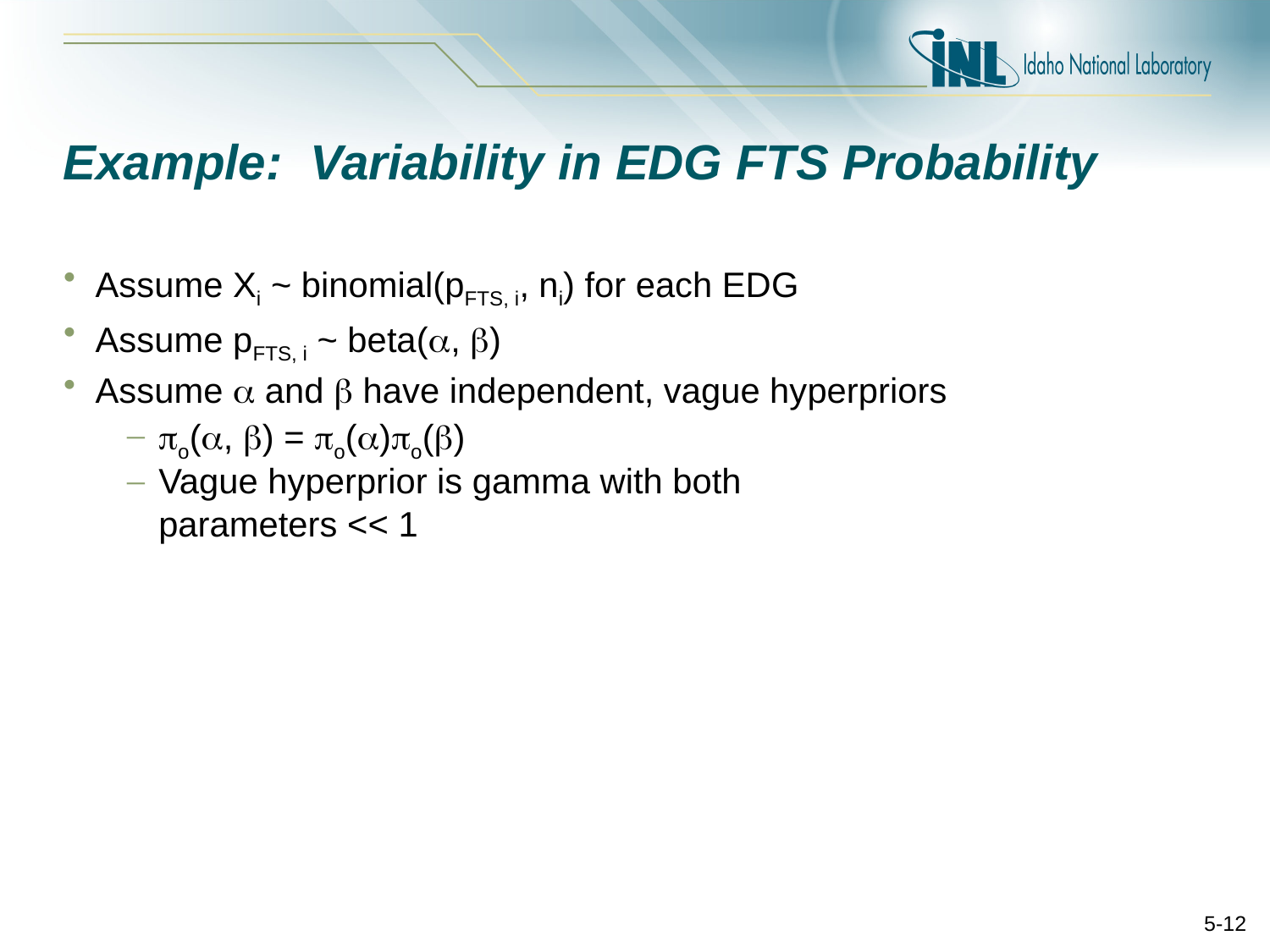

# Example:  Variability in EDG FTS Probability
Assume Xi ~ binomial(pFTS, i, ni) for each EDG
Assume pFTS, i ~ beta(α, β)
Assume α and β have independent, vague hyperpriors
πo(α, β) = πo(α)πo(β)
Vague hyperprior is gamma with both
	parameters << 1
5-12